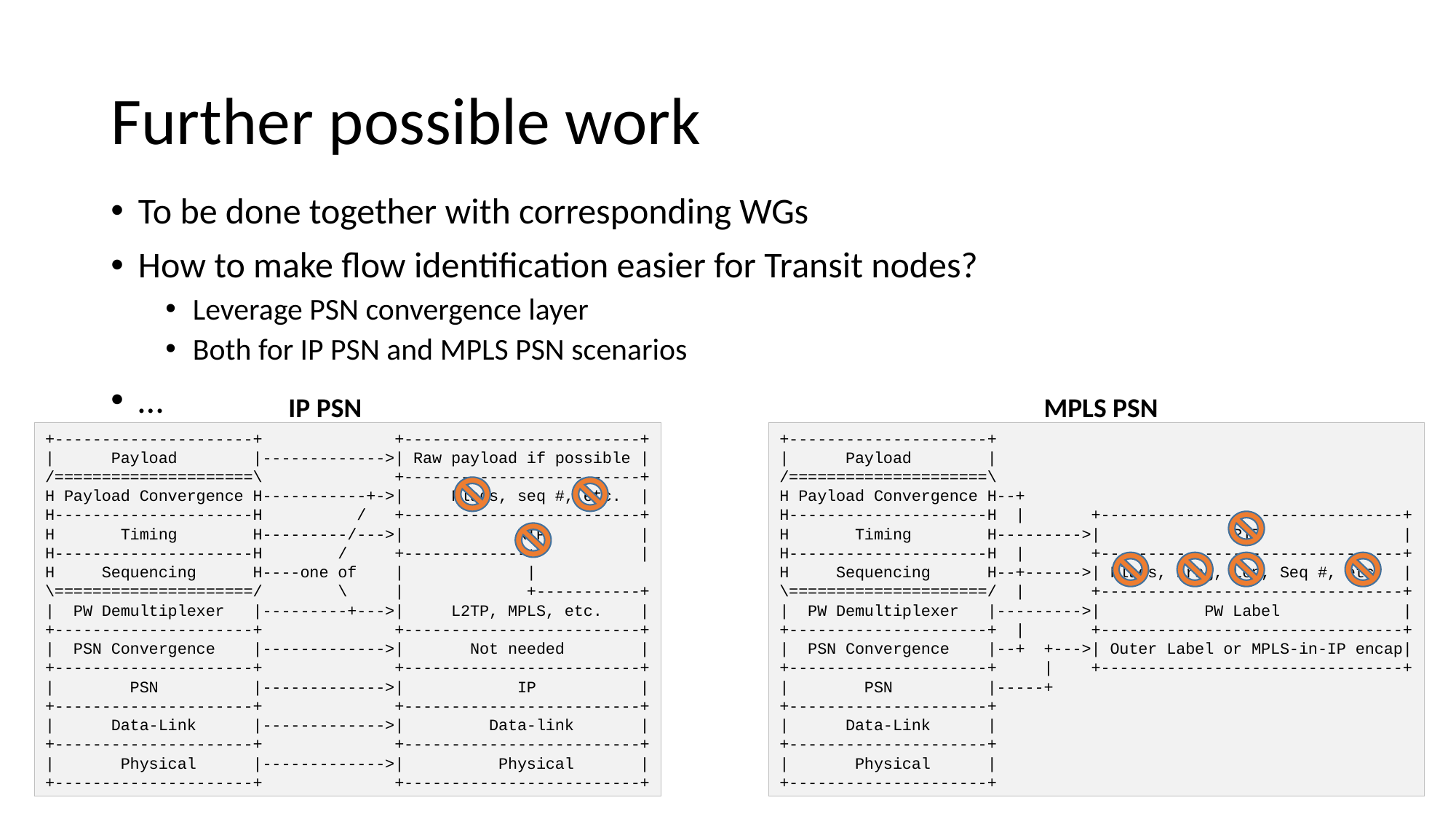

# Further possible work
To be done together with corresponding WGs
How to make flow identification easier for Transit nodes?
Leverage PSN convergence layer
Both for IP PSN and MPLS PSN scenarios
…
IP PSN
MPLS PSN
+---------------------+              +-------------------------+
|      Payload        |------------->| Raw payload if possible |
/=====================\              +-------------------------+
H Payload Convergence H-----------+->|     Flags, seq #, etc.  |
H---------------------H          /   +-------------------------+
H       Timing        H---------/--->|            RTP          |
H---------------------H        /     +-------------+           |
H     Sequencing      H----one of    |             |
\=====================/        \     |             +-----------+
|  PW Demultiplexer   |---------+--->|     L2TP, MPLS, etc.    |
+---------------------+              +-------------------------+
|  PSN Convergence    |------------->|       Not needed        |
+---------------------+              +-------------------------+
|        PSN          |------------->|            IP           |
+---------------------+              +-------------------------+
|      Data-Link      |------------->|         Data-link       |
+---------------------+              +-------------------------+
|       Physical      |------------->|          Physical       |
+---------------------+              +-------------------------+
+---------------------+
|      Payload        |
/=====================\
H Payload Convergence H--+
H---------------------H  |       +--------------------------------+
H       Timing        H--------->|              RTP               |
H---------------------H  |       +--------------------------------+
H     Sequencing      H--+------>| Flags, Frag, Len, Seq #, etc   |
\=====================/  |       +--------------------------------+
|  PW Demultiplexer   |--------->|           PW Label             |
+---------------------+  |       +--------------------------------+
|  PSN Convergence    |--+  +--->| Outer Label or MPLS-in-IP encap|
+---------------------+     |    +--------------------------------+
|        PSN          |-----+
+---------------------+
|      Data-Link      |
+---------------------+
|       Physical      |
+---------------------+

2/14/2018
7
2/14/2018
7